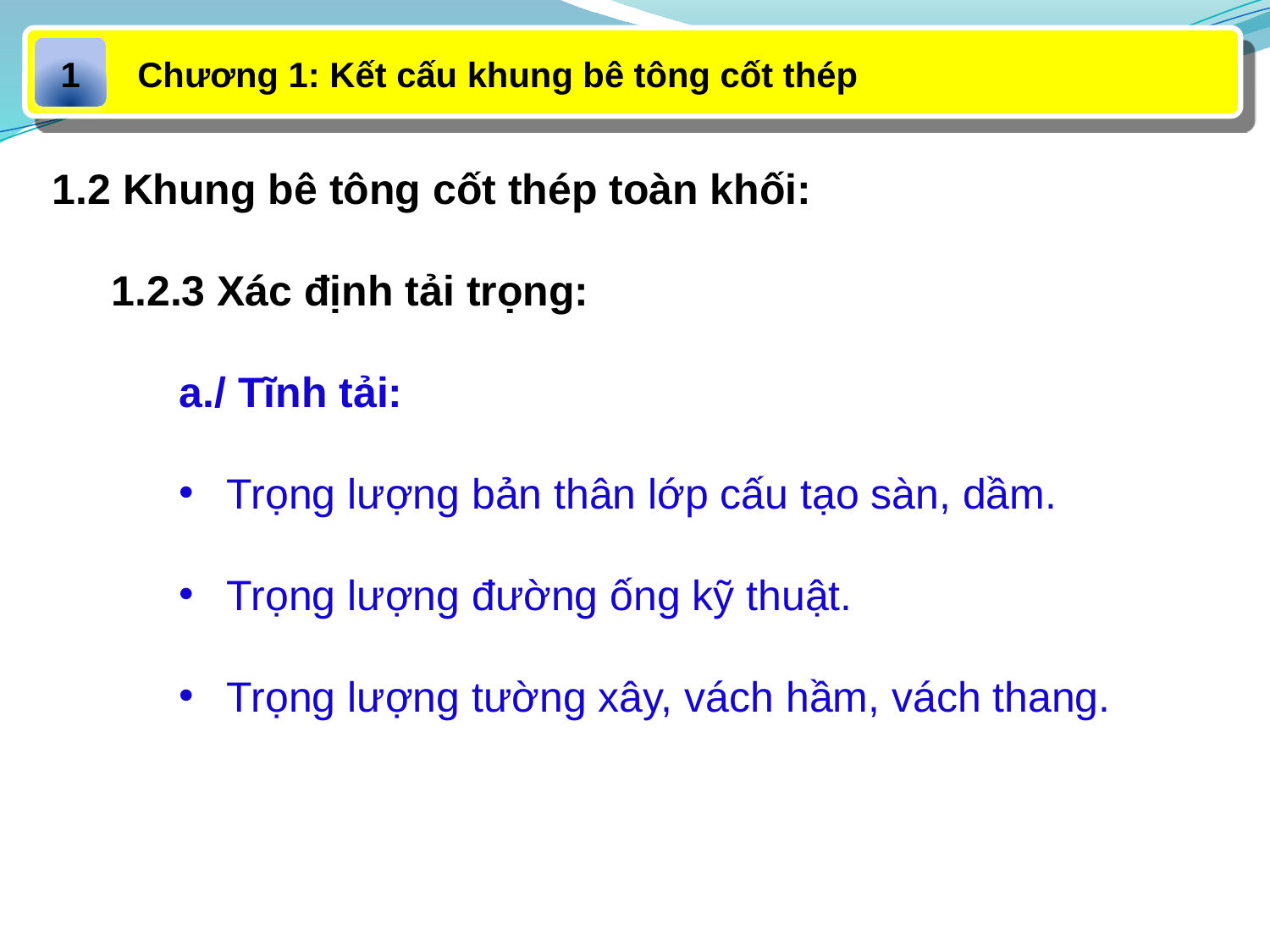

Chương 1: Kết cấu khung bê tông cốt thép

1

1.2 Khung bê tông cốt thép toàn khối:

     1.2.3 Xác định tải trọng:

	a./ Tĩnh tải:

Trọng lượng bản thân lớp cấu tạo sàn, dầm.

Trọng lượng đường ống kỹ thuật.

Trọng lượng tường xây, vách hầm, vách thang.